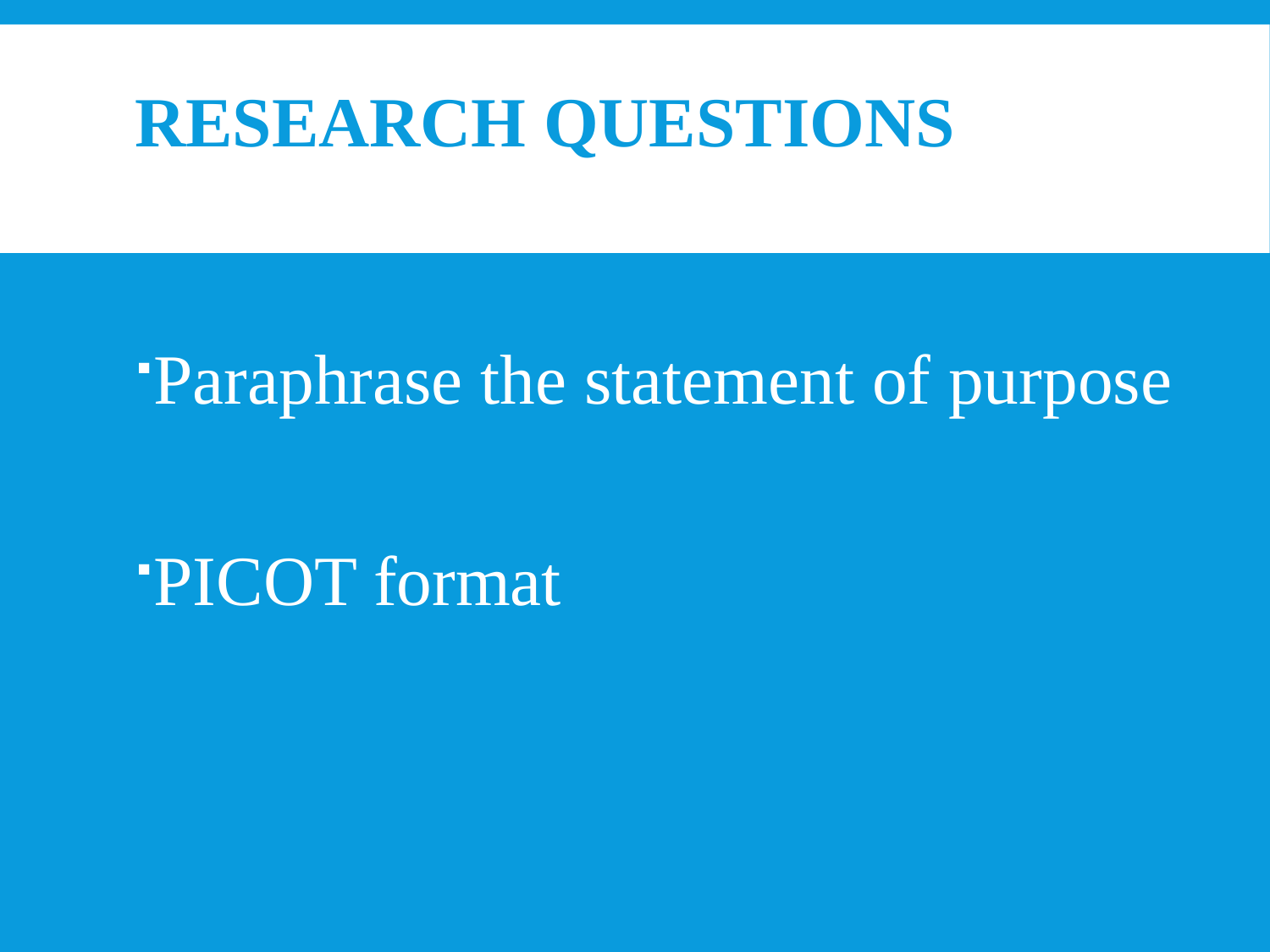

# Research Questions
Paraphrase the statement of purpose

PICOT format